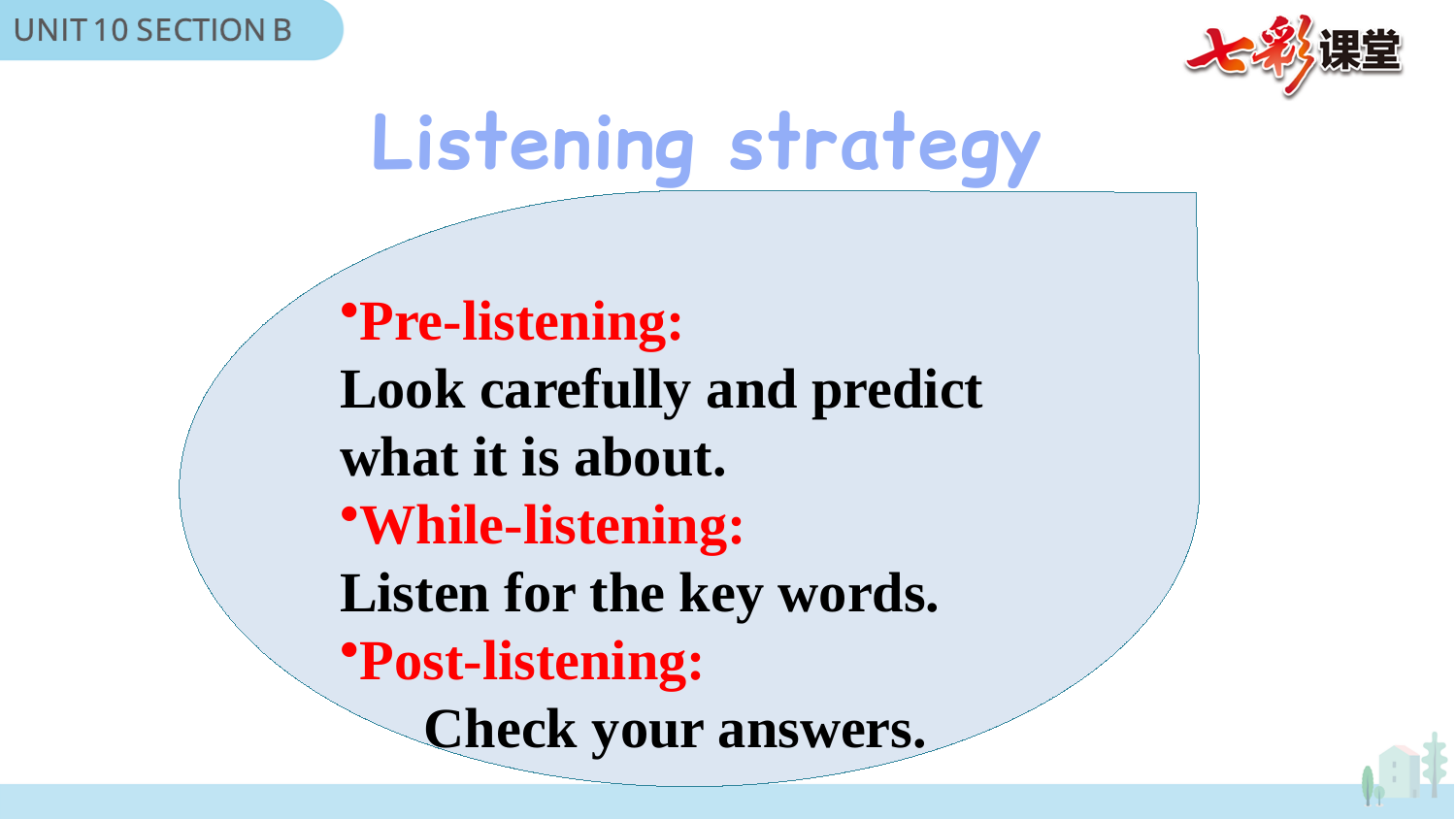

Listening strategy
Pre-listening:
Look carefully and predict what it is about.
While-listening:
Listen for the key words.
Post-listening:
      Check your answers.